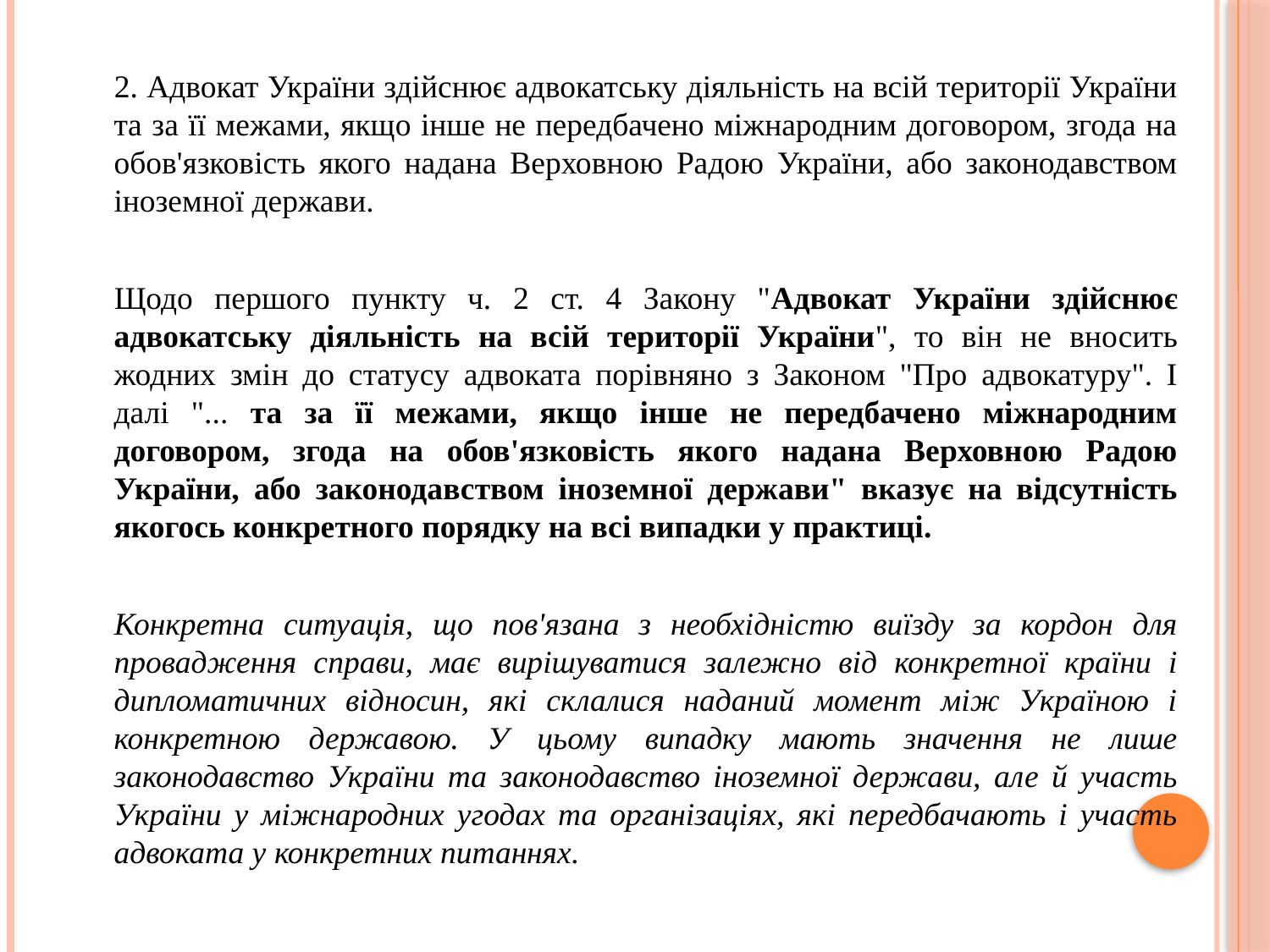

2. Адвокат України здійснює адвокатську діяльність на всій території України та за її межами, якщо інше не передбачено міжнародним договором, згода на обов'язковість якого надана Верховною Радою України, або законодавством іноземної держави.

Щодо першого пункту ч. 2 ст. 4 Закону "Адвокат України здійснює адвокатську діяльність на всій території України", то він не вносить жодних змін до статусу адвоката порівняно з Законом "Про адвокатуру". І далі "... та за її межами, якщо інше не передбачено міжнародним договором, згода на обов'язковість якого надана Верховною Радою України, або законодавством іноземної держави" вказує на відсутність якогось конкретного порядку на всі випадки у практиці.

Конкретна ситуація, що пов'язана з необхідністю виїзду за кордон для провадження справи, має вирішуватися залежно від конкретної країни і дипломатичних відносин, які склалися наданий момент між Україною і конкретною державою. У цьому випадку мають значення не лише законодавство України та законодавство іноземної держави, але й участь України у міжнародних угодах та організаціях, які передбачають і участь адвоката у конкретних питаннях.